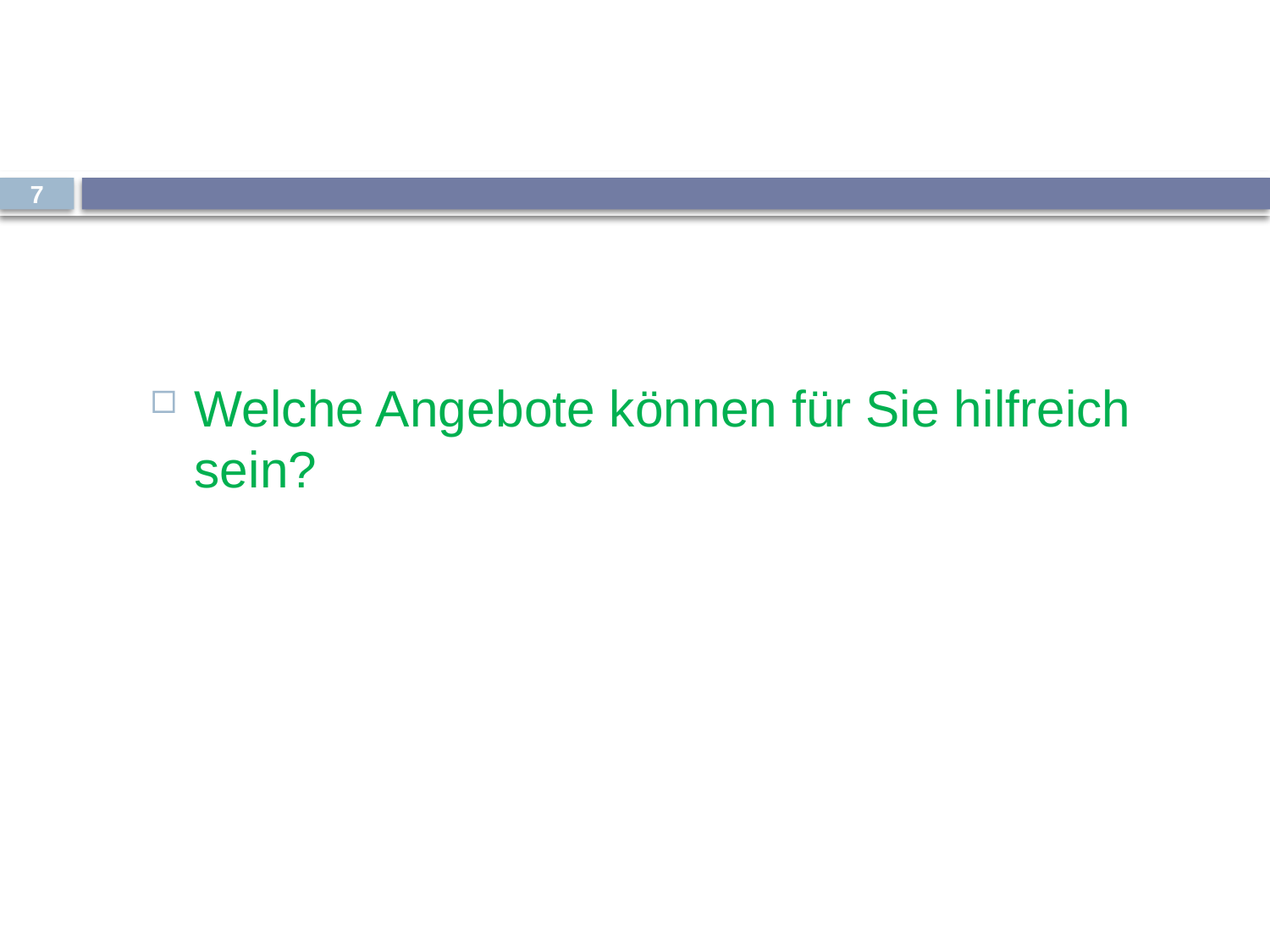

#
7

Welche Angebote können für Sie hilfreich sein?